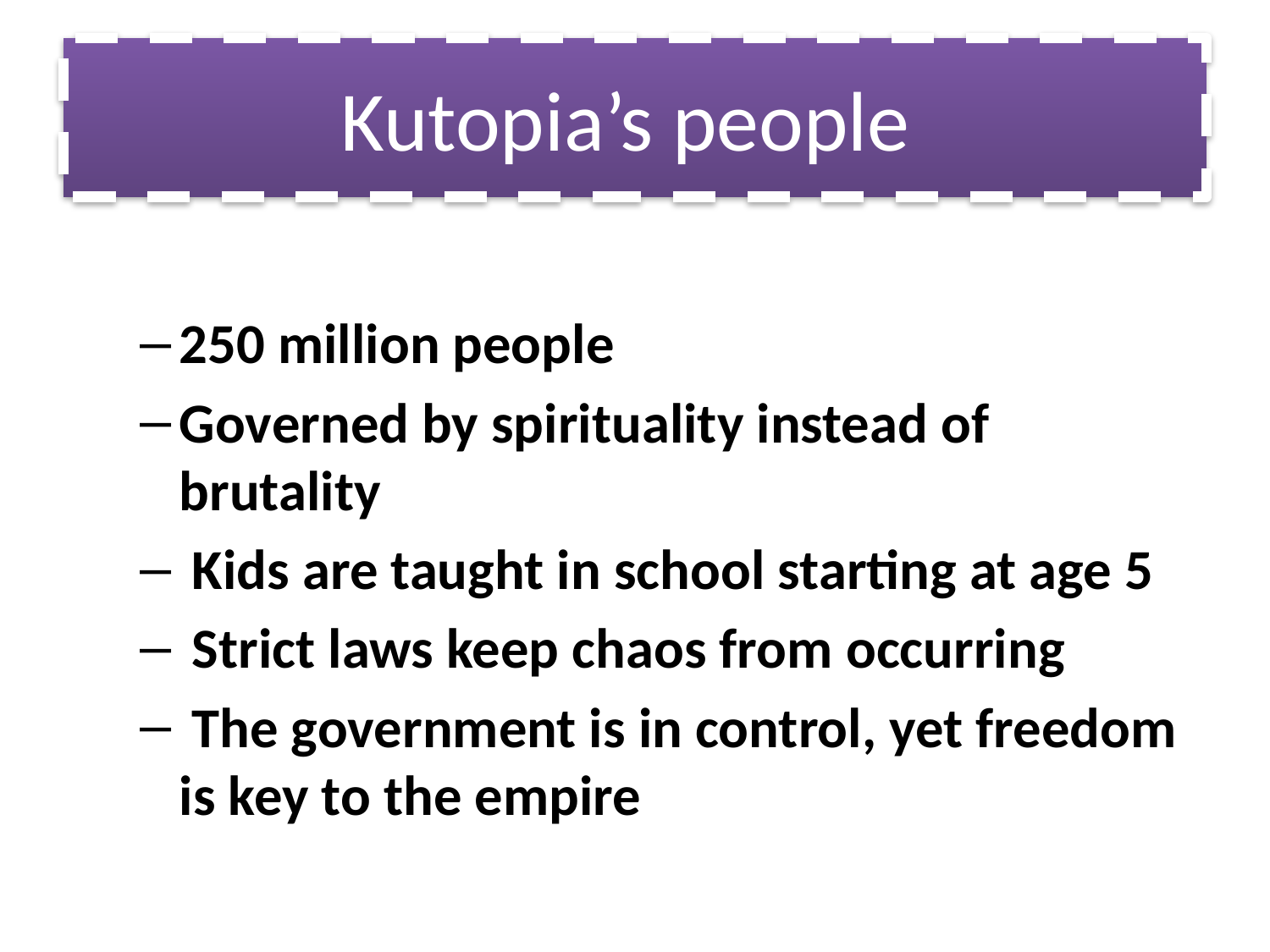

# Kutopia’s people

250 million people
Governed by spirituality instead of brutality
 Kids are taught in school starting at age 5
 Strict laws keep chaos from occurring
 The government is in control, yet freedom is key to the empire